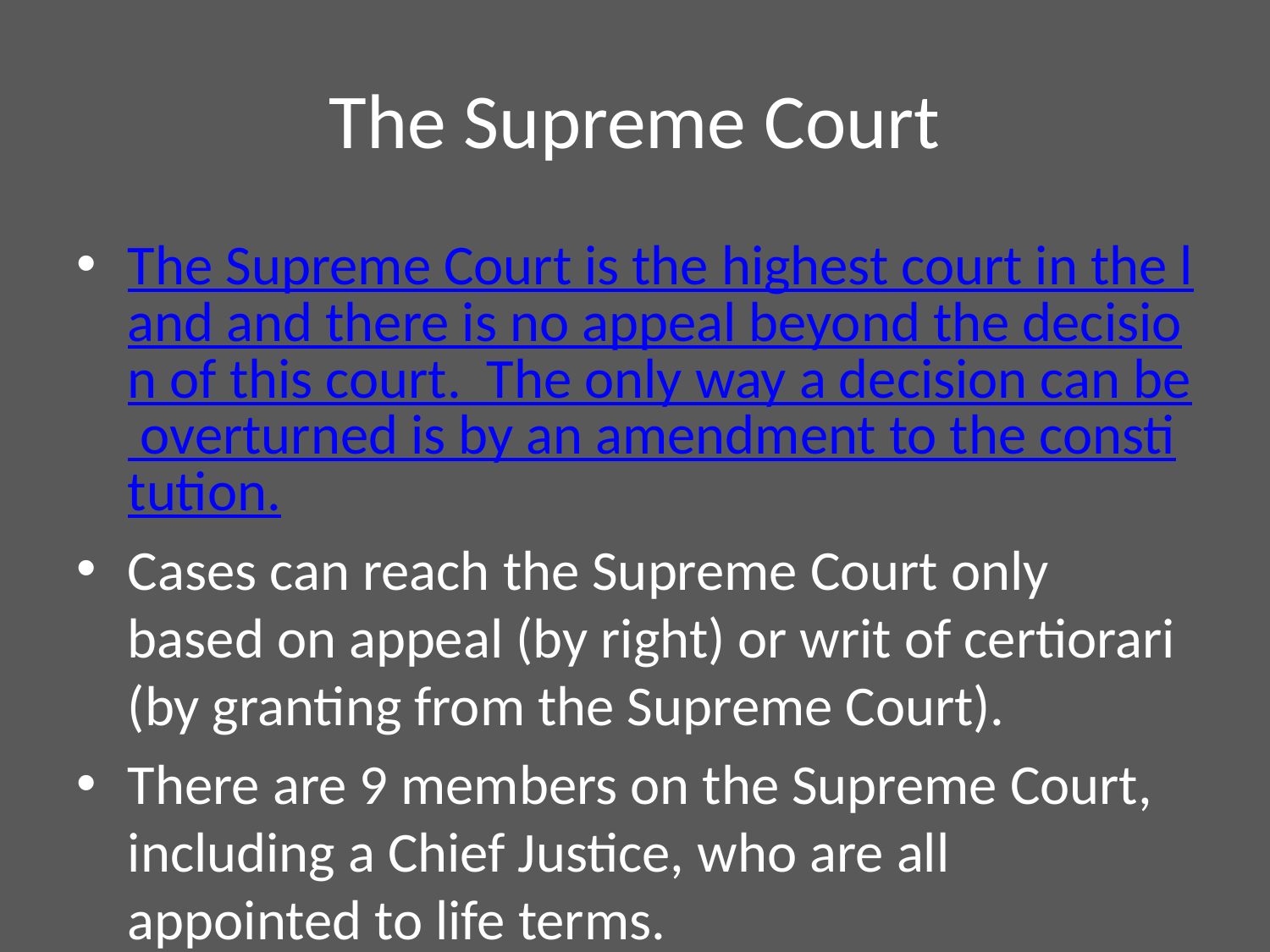

# The Supreme Court
The Supreme Court is the highest court in the land and there is no appeal beyond the decision of this court.  The only way a decision can be overturned is by an amendment to the constitution.
Cases can reach the Supreme Court only based on appeal (by right) or writ of certiorari (by granting from the Supreme Court).
There are 9 members on the Supreme Court, including a Chief Justice, who are all appointed to life terms.